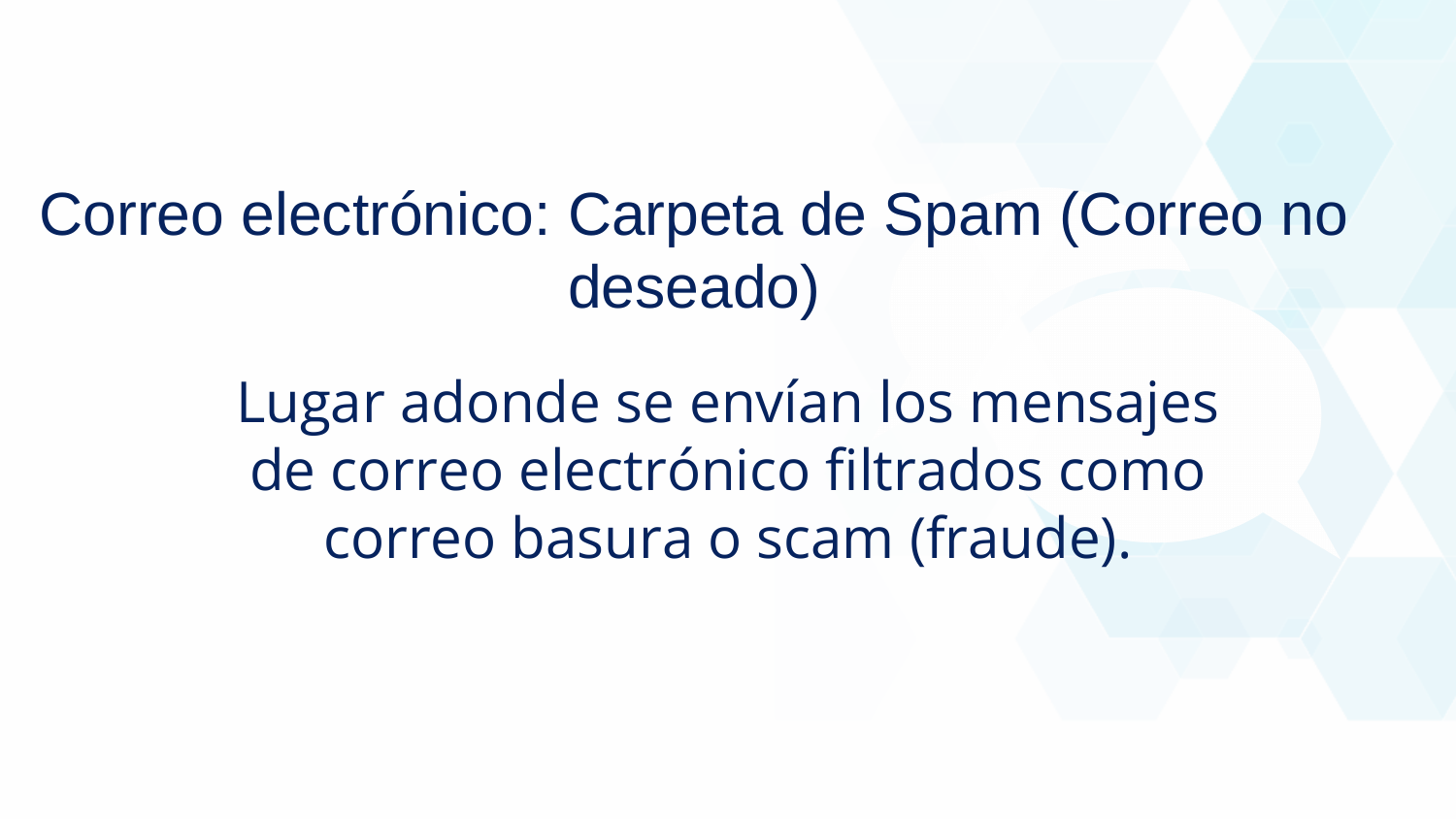

Correo electrónico: Carpeta de Spam (Correo no deseado)
Lugar adonde se envían los mensajes de correo electrónico filtrados como correo basura o scam (fraude).